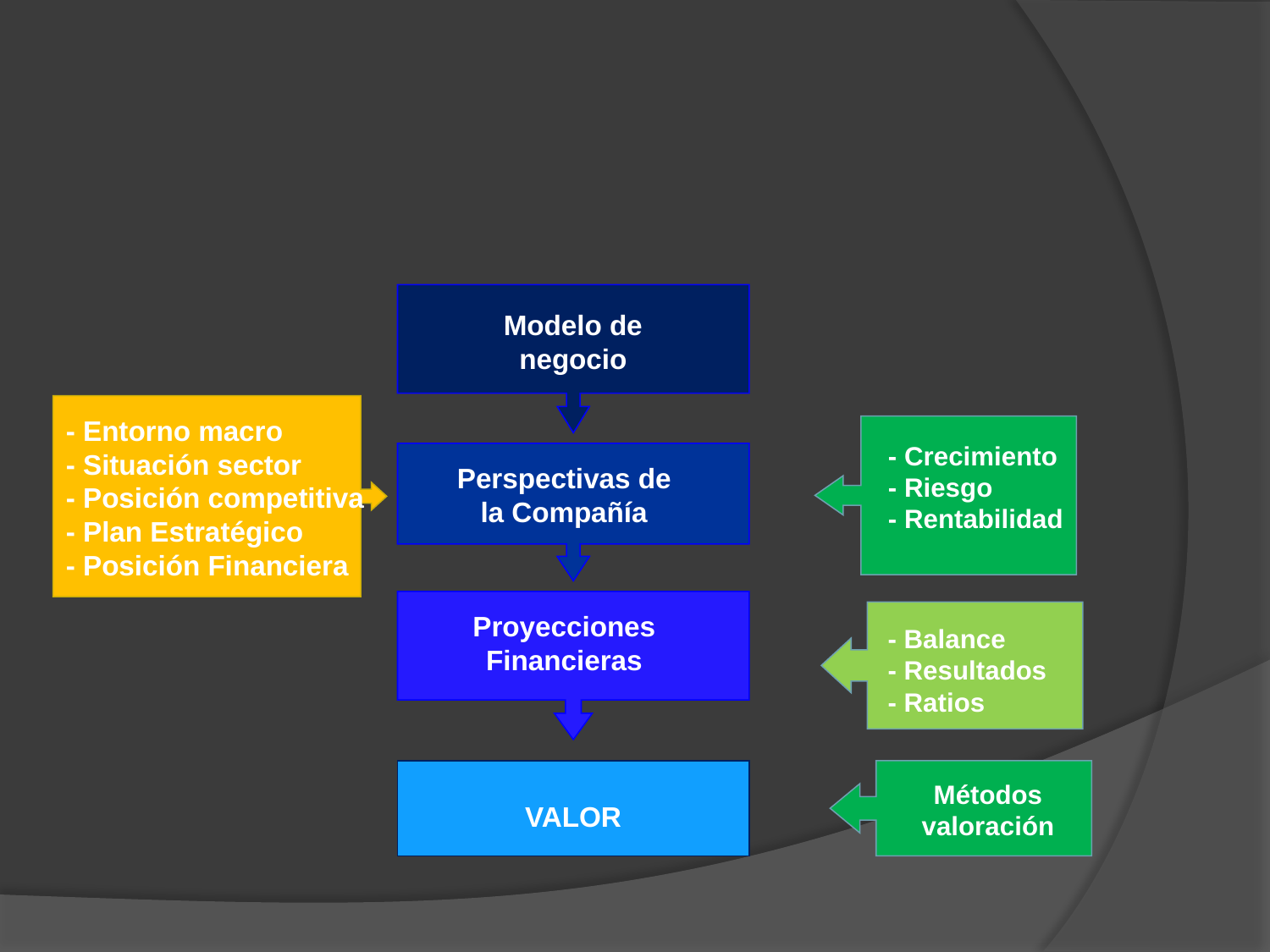

Modelo de negocio

- Entorno macro
- Situación sector
- Posición competitiva
- Plan Estratégico
- Posición Financiera

- Crecimiento
- Riesgo
- Rentabilidad

Perspectivas de la Compañía

Proyecciones Financieras

- Balance
- Resultados
- Ratios

Métodos
valoración
VALOR